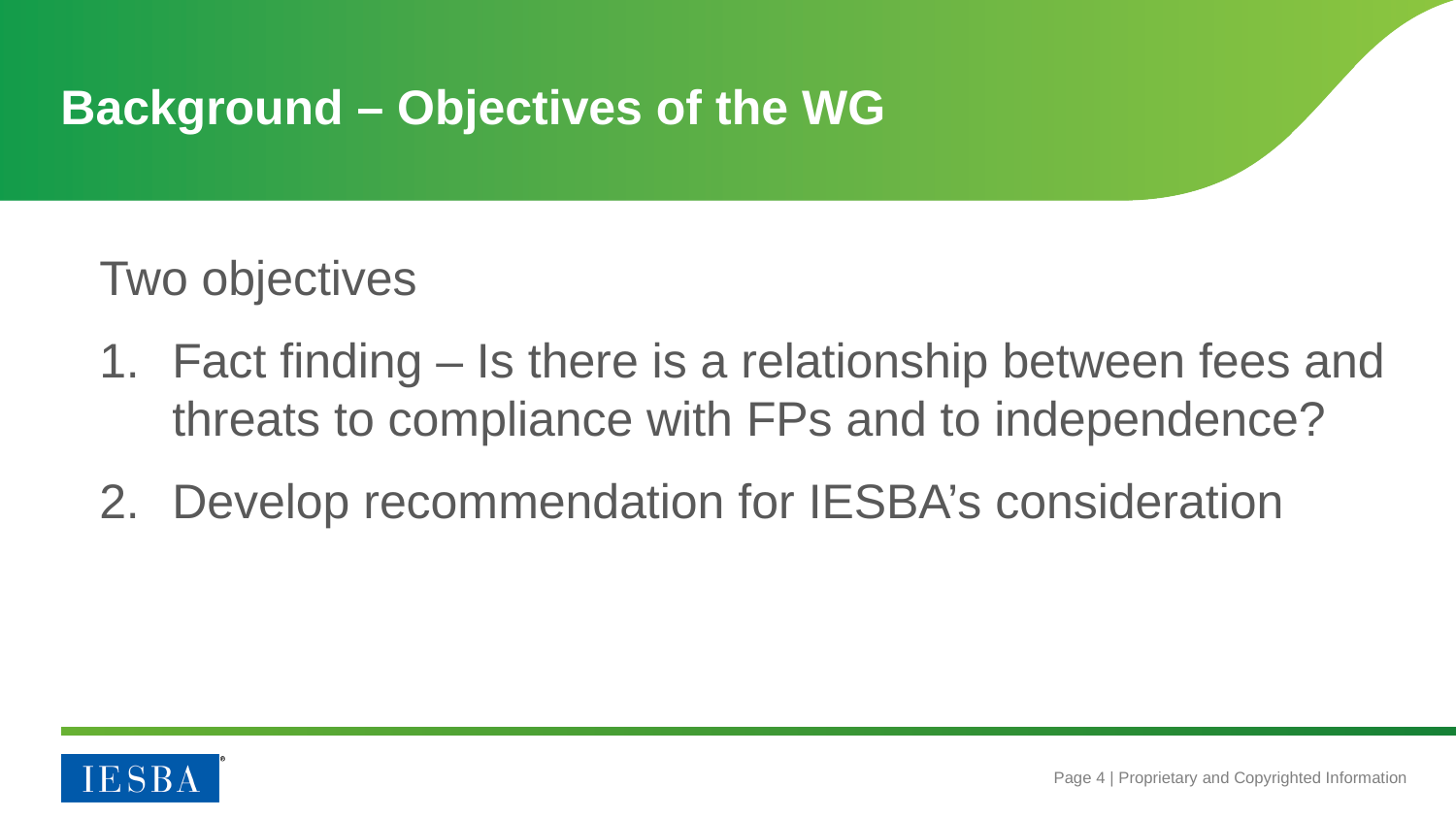

# Background – Objectives of the WG
Two objectives
Fact finding – Is there is a relationship between fees and threats to compliance with FPs and to independence?
Develop recommendation for IESBA’s consideration